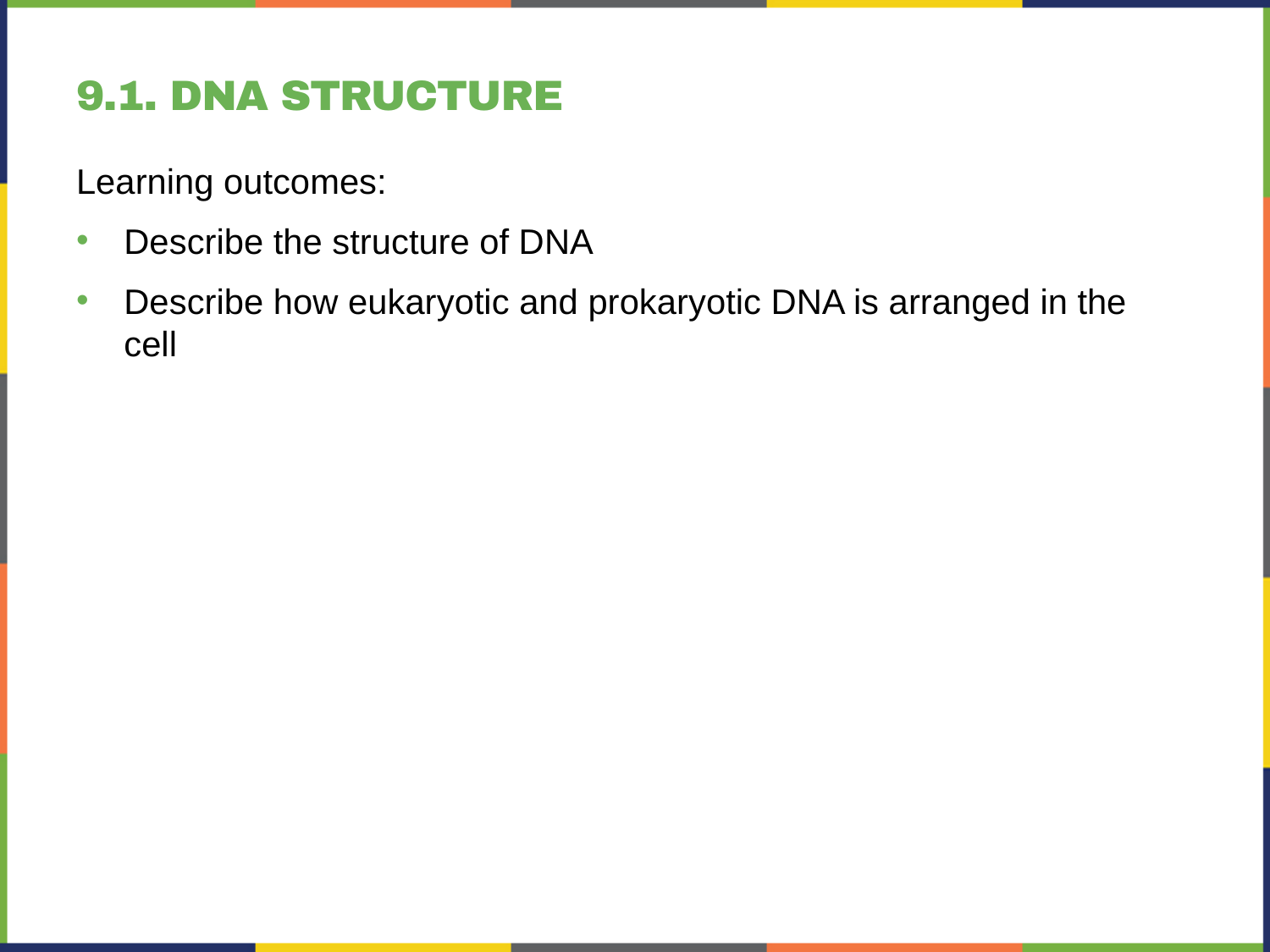

# 9.1. dna structure
Learning outcomes:
Describe the structure of DNA
Describe how eukaryotic and prokaryotic DNA is arranged in the cell